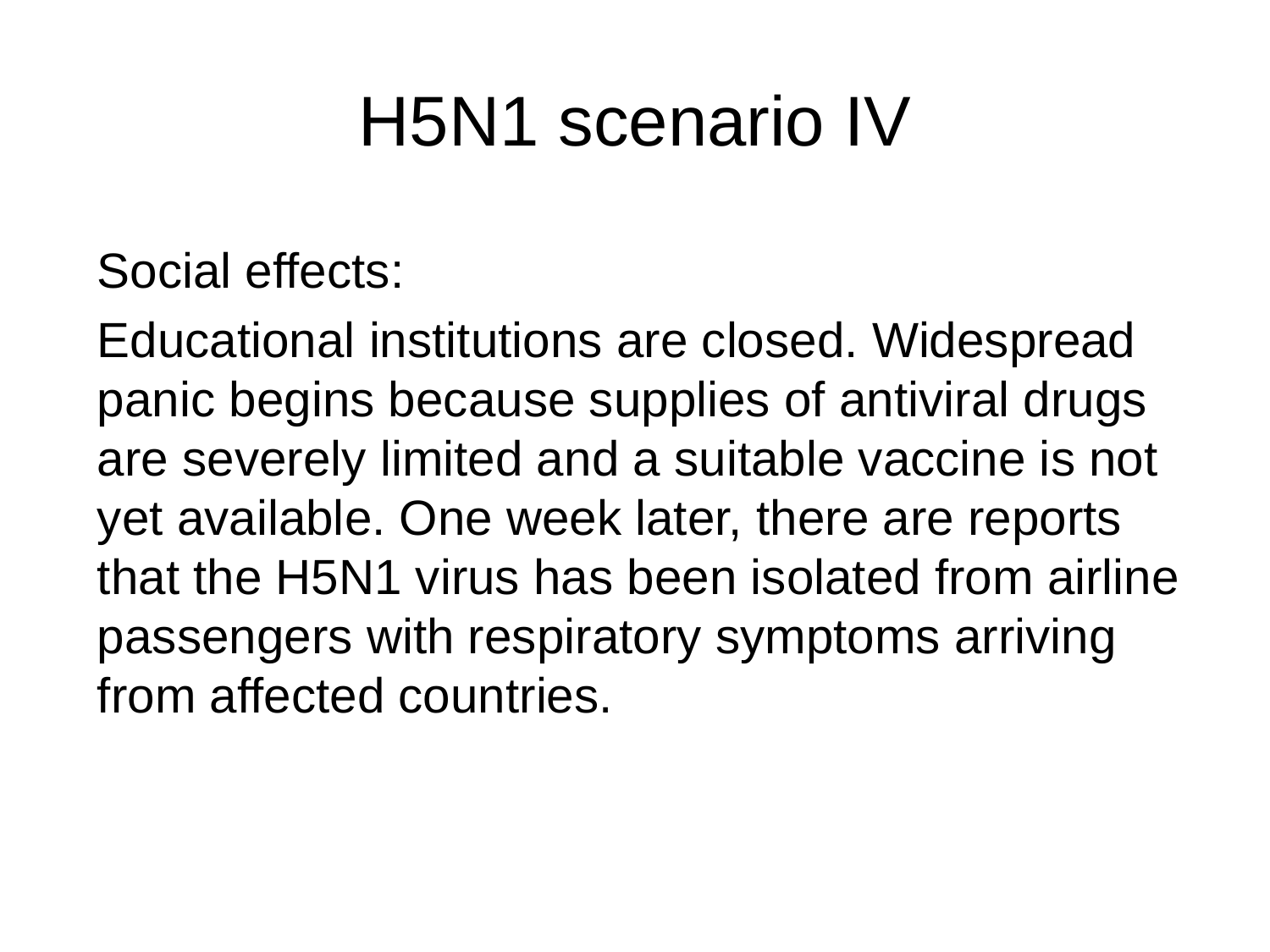

# H5N1 scenario IV
Social effects:
Educational institutions are closed. Widespread panic begins because supplies of antiviral drugs are severely limited and a suitable vaccine is not yet available. One week later, there are reports that the H5N1 virus has been isolated from airline passengers with respiratory symptoms arriving from affected countries.